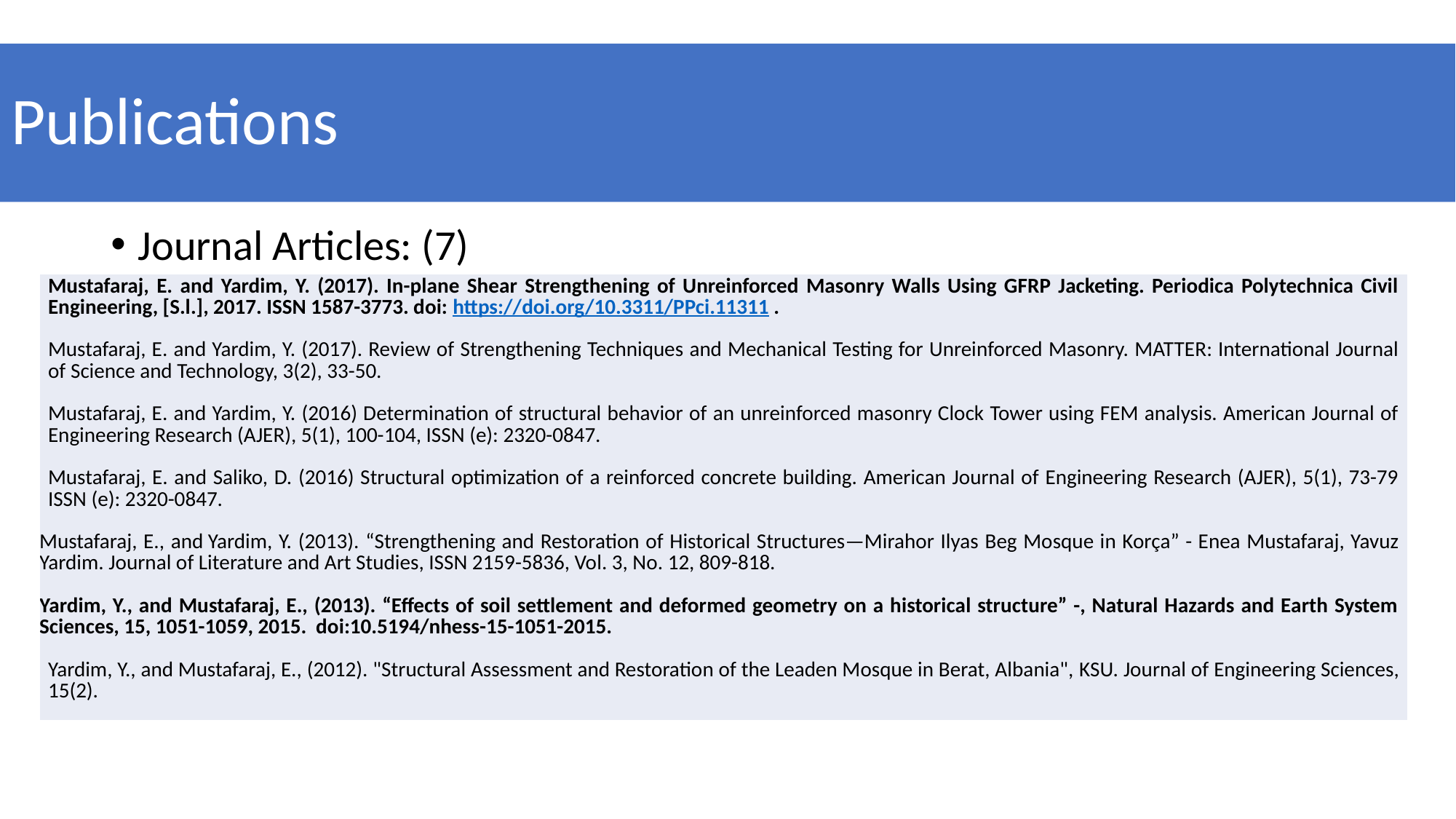

# Publications
Journal Articles: (7)

| Mustafaraj, E. and Yardim, Y. (2017). In-plane Shear Strengthening of Unreinforced Masonry Walls Using GFRP Jacketing. Periodica Polytechnica Civil Engineering, [S.l.], 2017. ISSN 1587-3773. doi: https://doi.org/10.3311/PPci.11311 .   Mustafaraj, E. and Yardim, Y. (2017). Review of Strengthening Techniques and Mechanical Testing for Unreinforced Masonry. MATTER: International Journal of Science and Technology, 3(2), 33-50.   Mustafaraj, E. and Yardim, Y. (2016) Determination of structural behavior of an unreinforced masonry Clock Tower using FEM analysis. American Journal of Engineering Research (AJER), 5(1), 100-104, ISSN (e): 2320-0847.   Mustafaraj, E. and Saliko, D. (2016) Structural optimization of a reinforced concrete building. American Journal of Engineering Research (AJER), 5(1), 73-79 ISSN (e): 2320-0847.   Mustafaraj, E., and Yardim, Y. (2013). “Strengthening and Restoration of Historical Structures—Mirahor Ilyas Beg Mosque in Korça” - Enea Mustafaraj, Yavuz Yardim. Journal of Literature and Art Studies, ISSN 2159-5836, Vol. 3, No. 12, 809-818.   Yardim, Y., and Mustafaraj, E., (2013). “Effects of soil settlement and deformed geometry on a historical structure” -, Natural Hazards and Earth System Sciences, 15, 1051-1059, 2015. doi:10.5194/nhess-15-1051-2015.   Yardim, Y., and Mustafaraj, E., (2012). "Structural Assessment and Restoration of the Leaden Mosque in Berat, Albania", KSU. Journal of Engineering Sciences, 15(2). |
| --- |